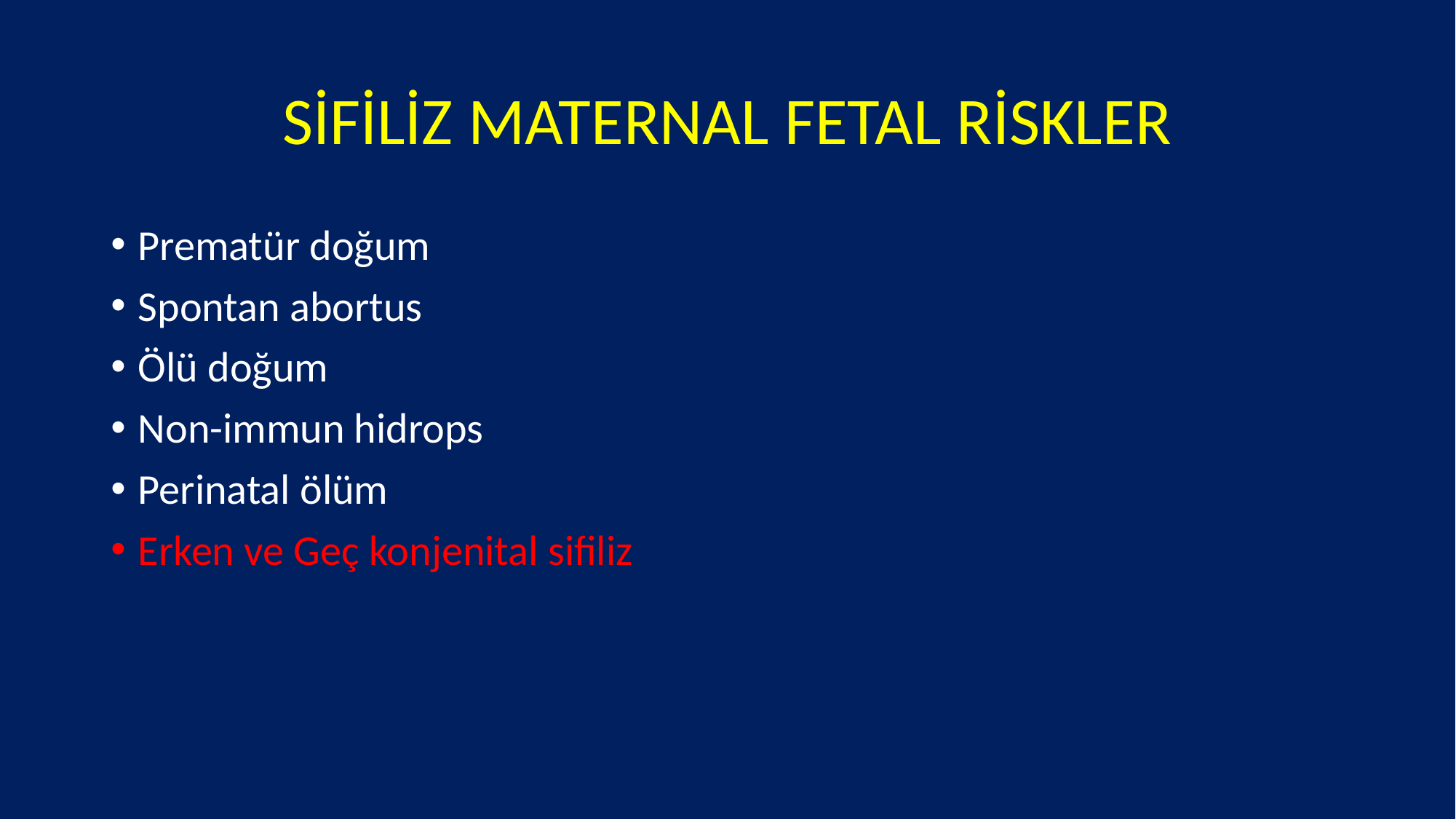

# SİFİLİZ MATERNAL FETAL RİSKLER
Prematür doğum
Spontan abortus
Ölü doğum
Non-immun hidrops
Perinatal ölüm
Erken ve Geç konjenital sifiliz